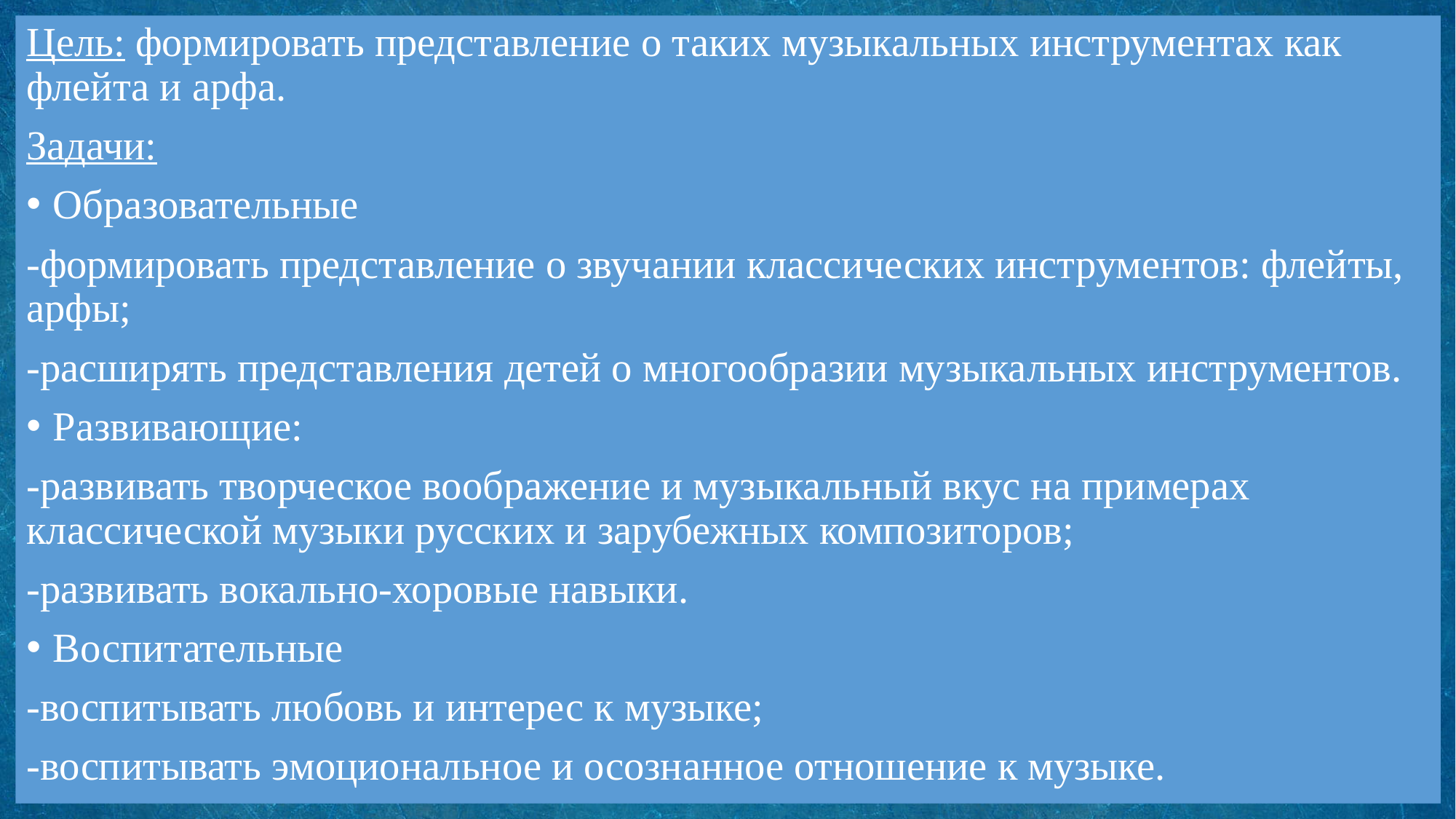

Цель: формировать представление о таких музыкальных инструментах как флейта и арфа.
Задачи:
Образовательные
-формировать представление о звучании классических инструментов: флейты, арфы;
-расширять представления детей о многообразии музыкальных инструментов.
Развивающие:
-развивать творческое воображение и музыкальный вкус на примерах классической музыки русских и зарубежных композиторов;
-развивать вокально-хоровые навыки.
Воспитательные
-воспитывать любовь и интерес к музыке;
-воспитывать эмоциональное и осознанное отношение к музыке.